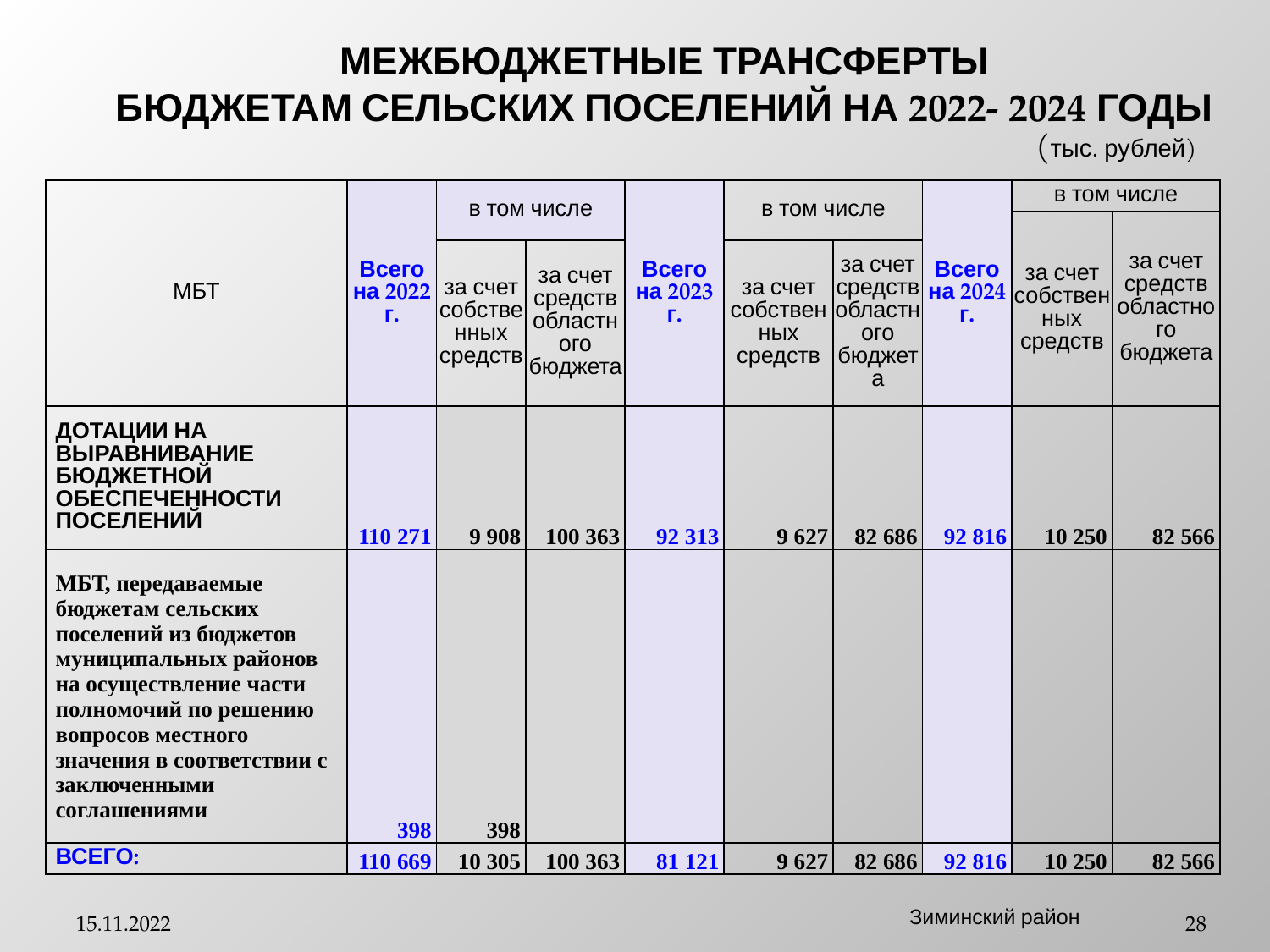

МЕЖБЮДЖЕТНЫЕ ТРАНСФЕРТЫ
БЮДЖЕТАМ СЕЛЬСКИХ ПОСЕЛЕНИЙ НА 2022- 2024 ГОДЫ

(тыс. рублей)
| МБТ | Всего на 2022 г. | в том числе |  | Всего на 2023 г. | в том числе |  | Всего на 2024 г. | в том числе |  |
| --- | --- | --- | --- | --- | --- | --- | --- | --- | --- |
|  |  |  |  |  |  |  |  | за счет собственных средств | за счет средств областного бюджета |
|  |  | за счет собственных средств | за счет средств областного бюджета |  | за счет собственных средств | за счет средств областного бюджета |  |  |  |
| ДОТАЦИИ НА ВЫРАВНИВАНИЕ БЮДЖЕТНОЙ ОБЕСПЕЧЕННОСТИ ПОСЕЛЕНИЙ | 110 271 | 9 908 | 100 363 | 92 313 | 9 627 | 82 686 | 92 816 | 10 250 | 82 566 |
| МБТ, передаваемые бюджетам сельских поселений из бюджетов муниципальных районов на осуществление части полномочий по решению вопросов местного значения в соответствии с заключенными соглашениями | 398 | 398 |  |  |  |  |  |  |  |
| ВСЕГО: | 110 669 | 10 305 | 100 363 | 81 121 | 9 627 | 82 686 | 92 816 | 10 250 | 82 566 |
Зиминский район
15.11.2022
28